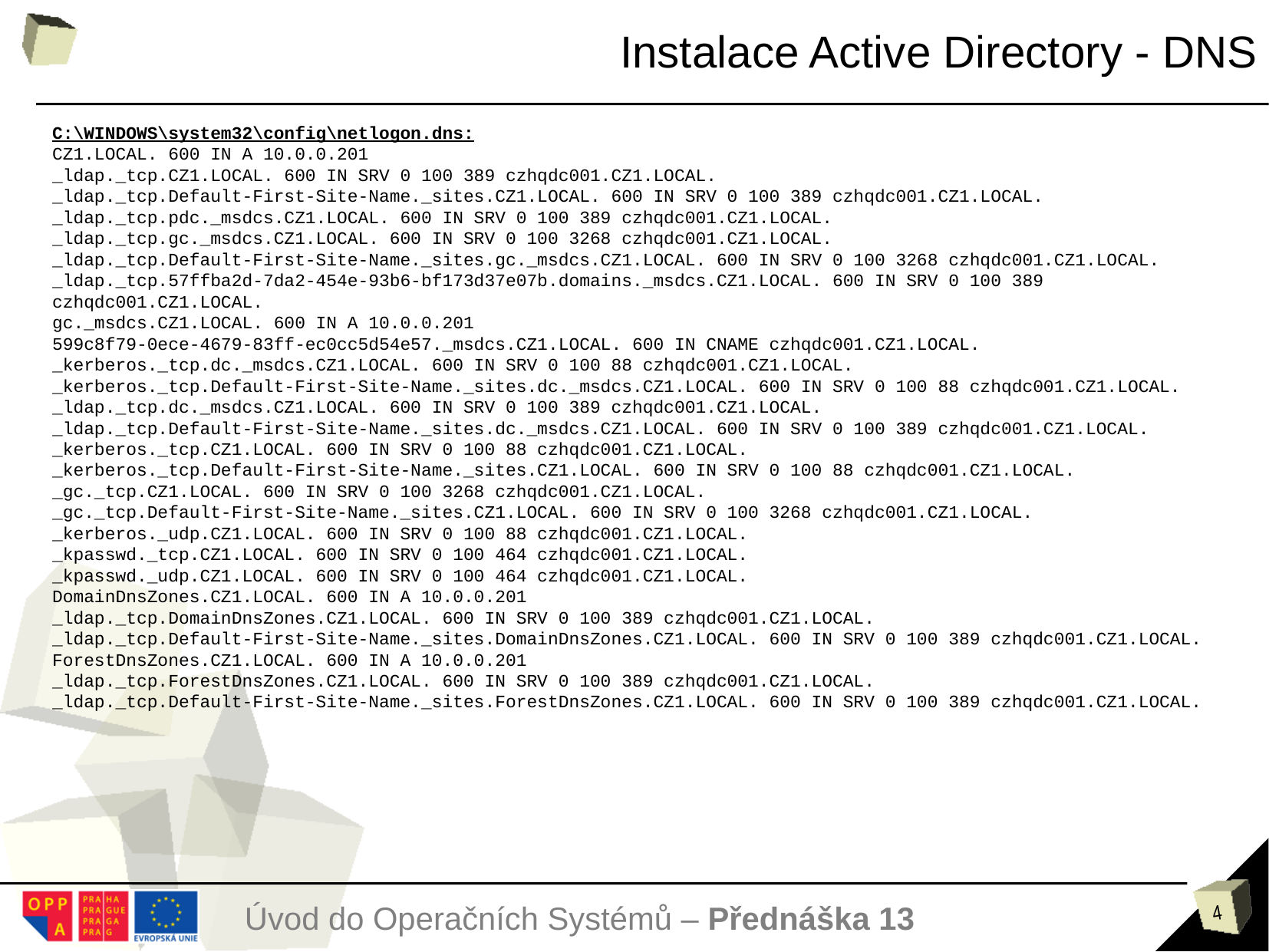

Instalace Active Directory - DNS
C:\WINDOWS\system32\config\netlogon.dns:
CZ1.LOCAL. 600 IN A 10.0.0.201
_ldap._tcp.CZ1.LOCAL. 600 IN SRV 0 100 389 czhqdc001.CZ1.LOCAL.
_ldap._tcp.Default-First-Site-Name._sites.CZ1.LOCAL. 600 IN SRV 0 100 389 czhqdc001.CZ1.LOCAL.
_ldap._tcp.pdc._msdcs.CZ1.LOCAL. 600 IN SRV 0 100 389 czhqdc001.CZ1.LOCAL.
_ldap._tcp.gc._msdcs.CZ1.LOCAL. 600 IN SRV 0 100 3268 czhqdc001.CZ1.LOCAL.
_ldap._tcp.Default-First-Site-Name._sites.gc._msdcs.CZ1.LOCAL. 600 IN SRV 0 100 3268 czhqdc001.CZ1.LOCAL.
_ldap._tcp.57ffba2d-7da2-454e-93b6-bf173d37e07b.domains._msdcs.CZ1.LOCAL. 600 IN SRV 0 100 389 czhqdc001.CZ1.LOCAL.
gc._msdcs.CZ1.LOCAL. 600 IN A 10.0.0.201
599c8f79-0ece-4679-83ff-ec0cc5d54e57._msdcs.CZ1.LOCAL. 600 IN CNAME czhqdc001.CZ1.LOCAL.
_kerberos._tcp.dc._msdcs.CZ1.LOCAL. 600 IN SRV 0 100 88 czhqdc001.CZ1.LOCAL.
_kerberos._tcp.Default-First-Site-Name._sites.dc._msdcs.CZ1.LOCAL. 600 IN SRV 0 100 88 czhqdc001.CZ1.LOCAL.
_ldap._tcp.dc._msdcs.CZ1.LOCAL. 600 IN SRV 0 100 389 czhqdc001.CZ1.LOCAL.
_ldap._tcp.Default-First-Site-Name._sites.dc._msdcs.CZ1.LOCAL. 600 IN SRV 0 100 389 czhqdc001.CZ1.LOCAL.
_kerberos._tcp.CZ1.LOCAL. 600 IN SRV 0 100 88 czhqdc001.CZ1.LOCAL.
_kerberos._tcp.Default-First-Site-Name._sites.CZ1.LOCAL. 600 IN SRV 0 100 88 czhqdc001.CZ1.LOCAL.
_gc._tcp.CZ1.LOCAL. 600 IN SRV 0 100 3268 czhqdc001.CZ1.LOCAL.
_gc._tcp.Default-First-Site-Name._sites.CZ1.LOCAL. 600 IN SRV 0 100 3268 czhqdc001.CZ1.LOCAL.
_kerberos._udp.CZ1.LOCAL. 600 IN SRV 0 100 88 czhqdc001.CZ1.LOCAL.
_kpasswd._tcp.CZ1.LOCAL. 600 IN SRV 0 100 464 czhqdc001.CZ1.LOCAL.
_kpasswd._udp.CZ1.LOCAL. 600 IN SRV 0 100 464 czhqdc001.CZ1.LOCAL.
DomainDnsZones.CZ1.LOCAL. 600 IN A 10.0.0.201
_ldap._tcp.DomainDnsZones.CZ1.LOCAL. 600 IN SRV 0 100 389 czhqdc001.CZ1.LOCAL.
_ldap._tcp.Default-First-Site-Name._sites.DomainDnsZones.CZ1.LOCAL. 600 IN SRV 0 100 389 czhqdc001.CZ1.LOCAL.
ForestDnsZones.CZ1.LOCAL. 600 IN A 10.0.0.201
_ldap._tcp.ForestDnsZones.CZ1.LOCAL. 600 IN SRV 0 100 389 czhqdc001.CZ1.LOCAL.
_ldap._tcp.Default-First-Site-Name._sites.ForestDnsZones.CZ1.LOCAL. 600 IN SRV 0 100 389 czhqdc001.CZ1.LOCAL.